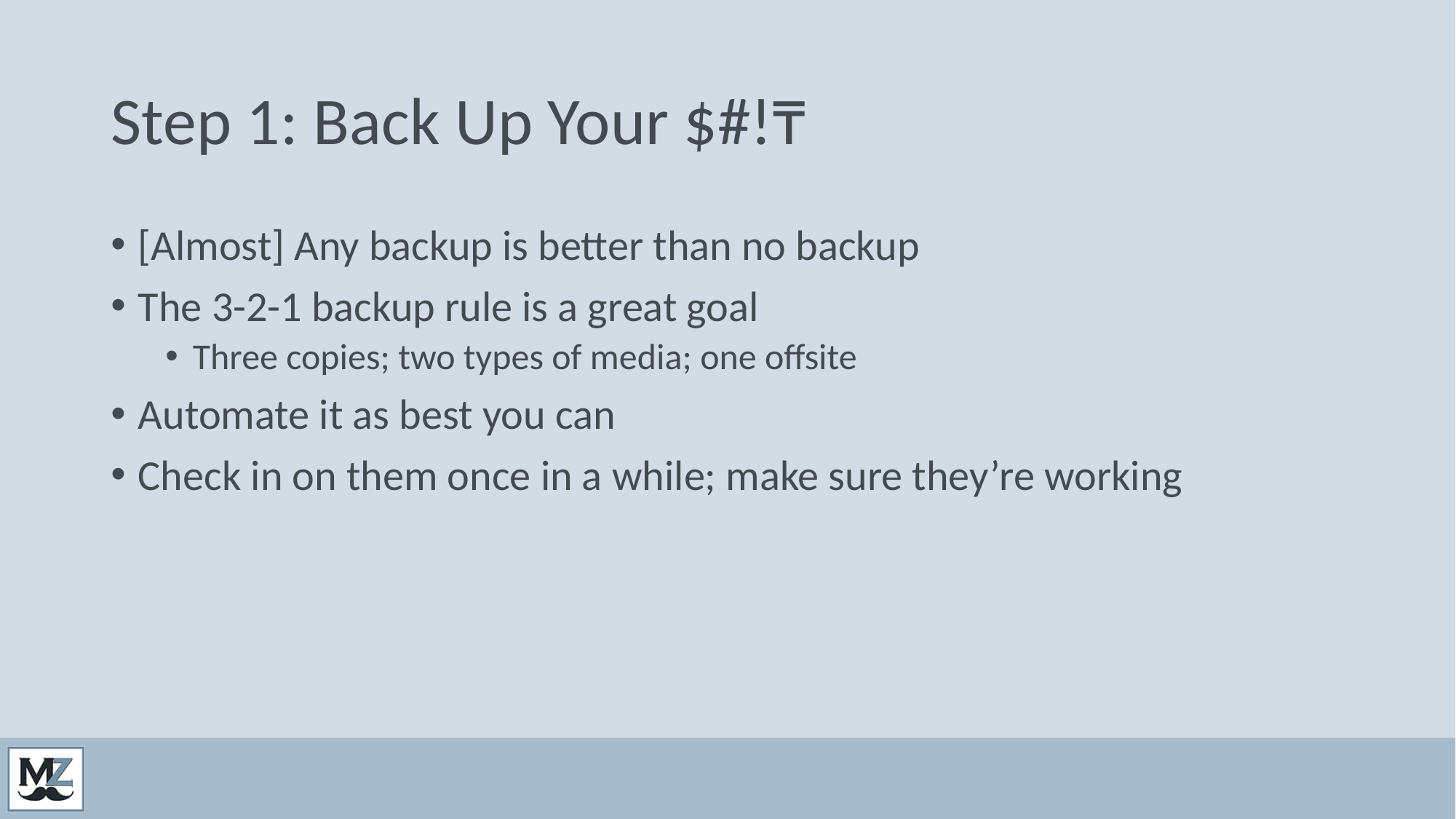

# Step 1: Back Up Your $#!₸
[Almost] Any backup is better than no backup
The 3-2-1 backup rule is a great goal
Three copies; two types of media; one offsite
Automate it as best you can
Check in on them once in a while; make sure they’re working